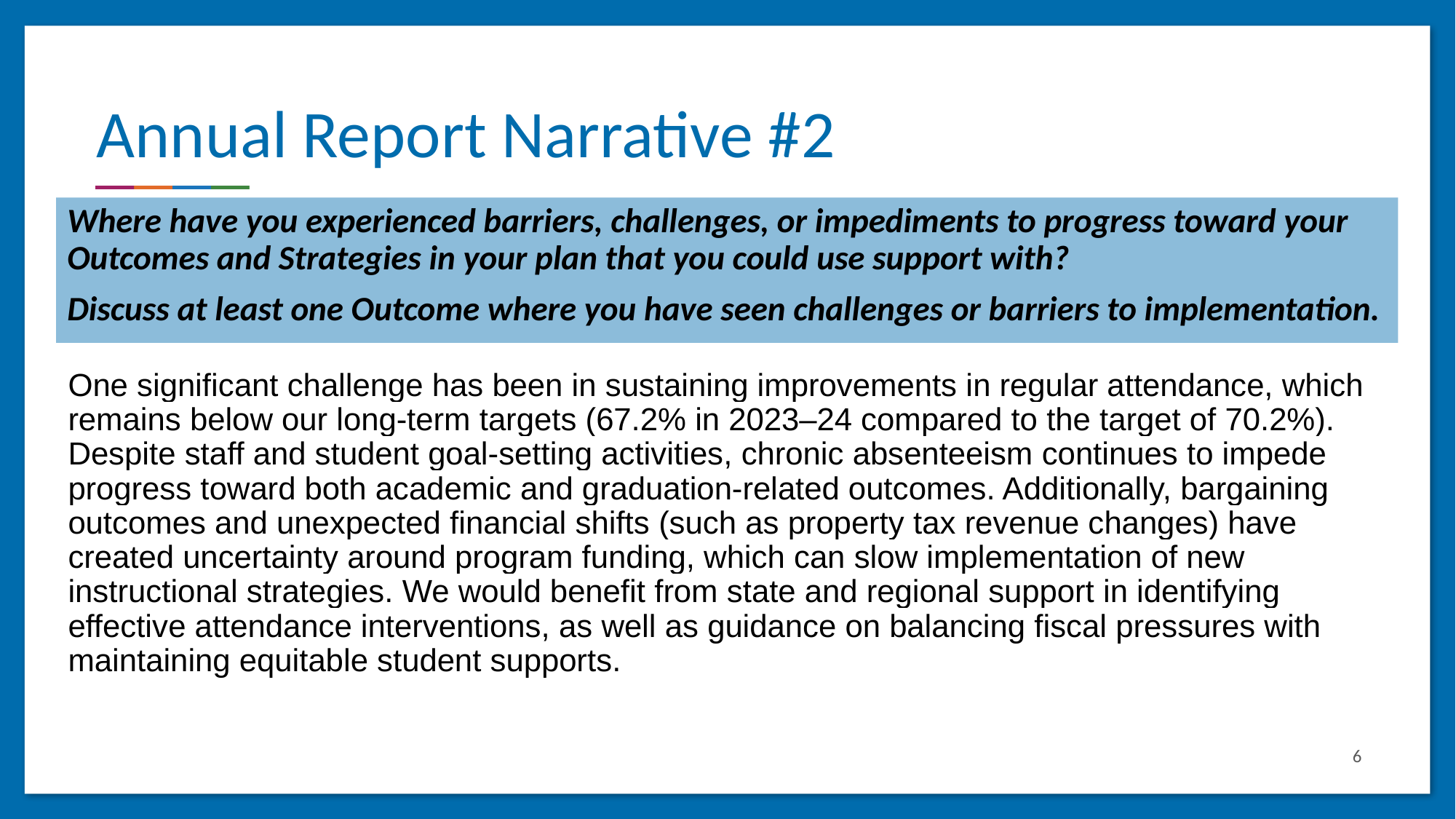

# Annual Report Narrative #2
Where have you experienced barriers, challenges, or impediments to progress toward your Outcomes and Strategies in your plan that you could use support with?
Discuss at least one Outcome where you have seen challenges or barriers to implementation.
One significant challenge has been in sustaining improvements in regular attendance, which remains below our long-term targets (67.2% in 2023–24 compared to the target of 70.2%). Despite staff and student goal-setting activities, chronic absenteeism continues to impede progress toward both academic and graduation-related outcomes. Additionally, bargaining outcomes and unexpected financial shifts (such as property tax revenue changes) have created uncertainty around program funding, which can slow implementation of new instructional strategies. We would benefit from state and regional support in identifying effective attendance interventions, as well as guidance on balancing fiscal pressures with maintaining equitable student supports.
6